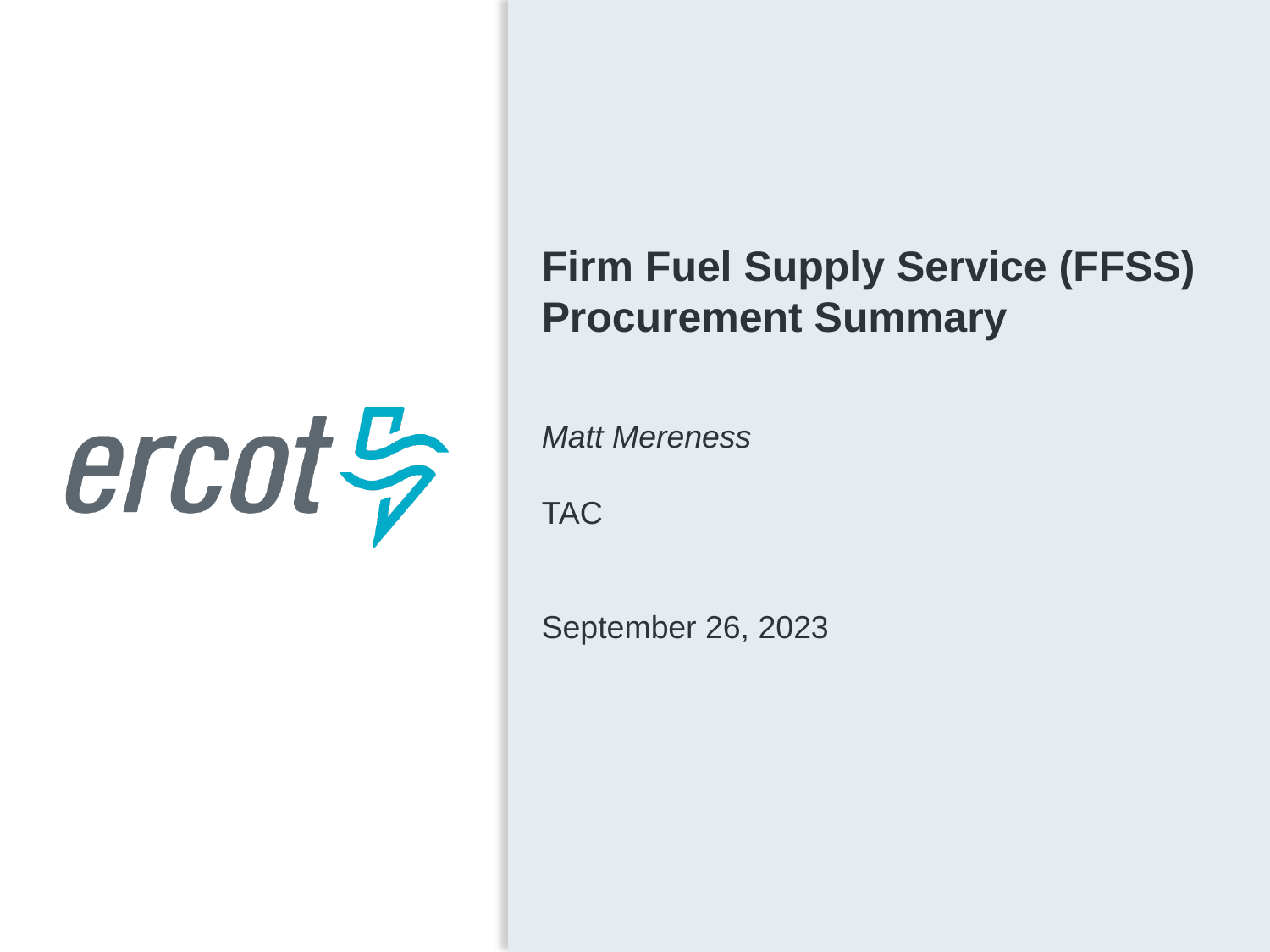

Firm Fuel Supply Service (FFSS)
Procurement Summary

Matt Mereness

TAC

September 26, 2023